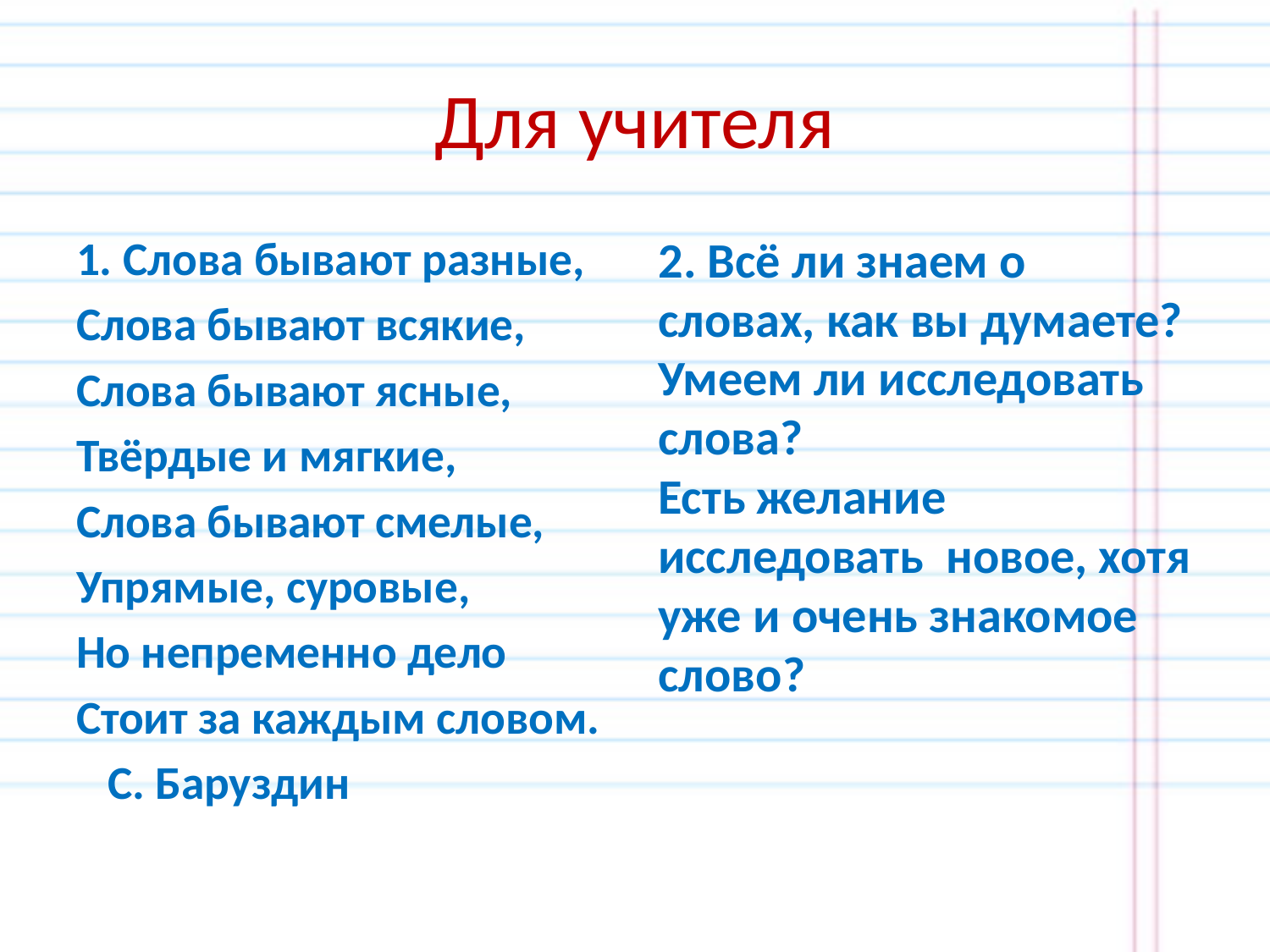

# Для учителя
1. Слова бывают разные,
Слова бывают всякие,
Слова бывают ясные,
Твёрдые и мягкие,
Слова бывают смелые,
Упрямые, суровые,
Но непременно дело
Стоит за каждым словом.
   С. Баруздин
2. Всё ли знаем о словах, как вы думаете?
Умеем ли исследовать слова?
Есть желание исследовать  новое, хотя уже и очень знакомое слово?